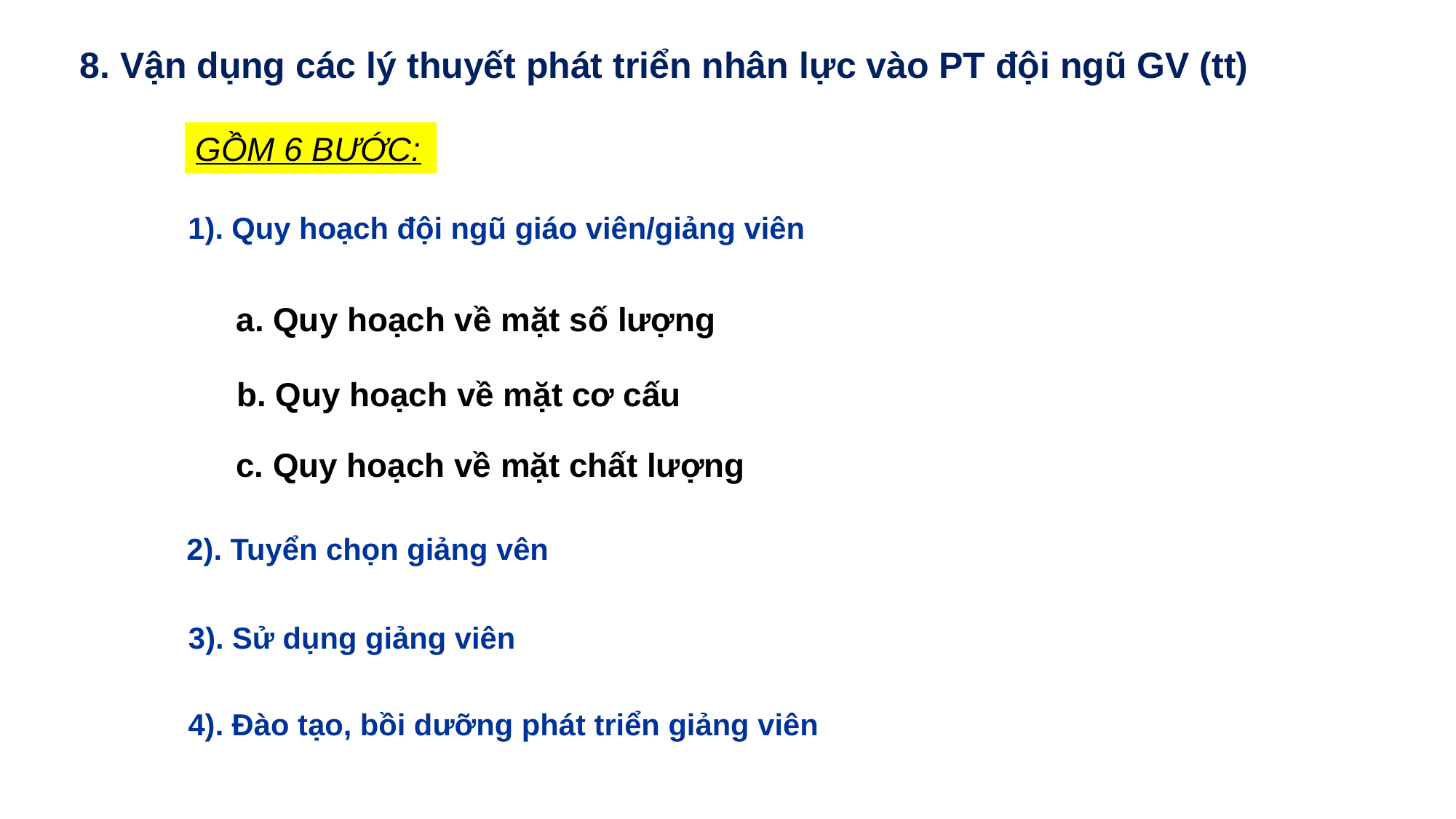

8. Vận dụng các lý thuyết phát triển nhân lực vào PT đội ngũ GV (tt)
GỒM 6 BƯỚC:
1). Quy hoạch đội ngũ giáo viên/giảng viên
a. Quy hoạch về mặt số lượng
b. Quy hoạch về mặt cơ cấu
c. Quy hoạch về mặt chất lượng
2). Tuyển chọn giảng vên
3). Sử dụng giảng viên
4). Đào tạo, bồi dưỡng phát triển giảng viên